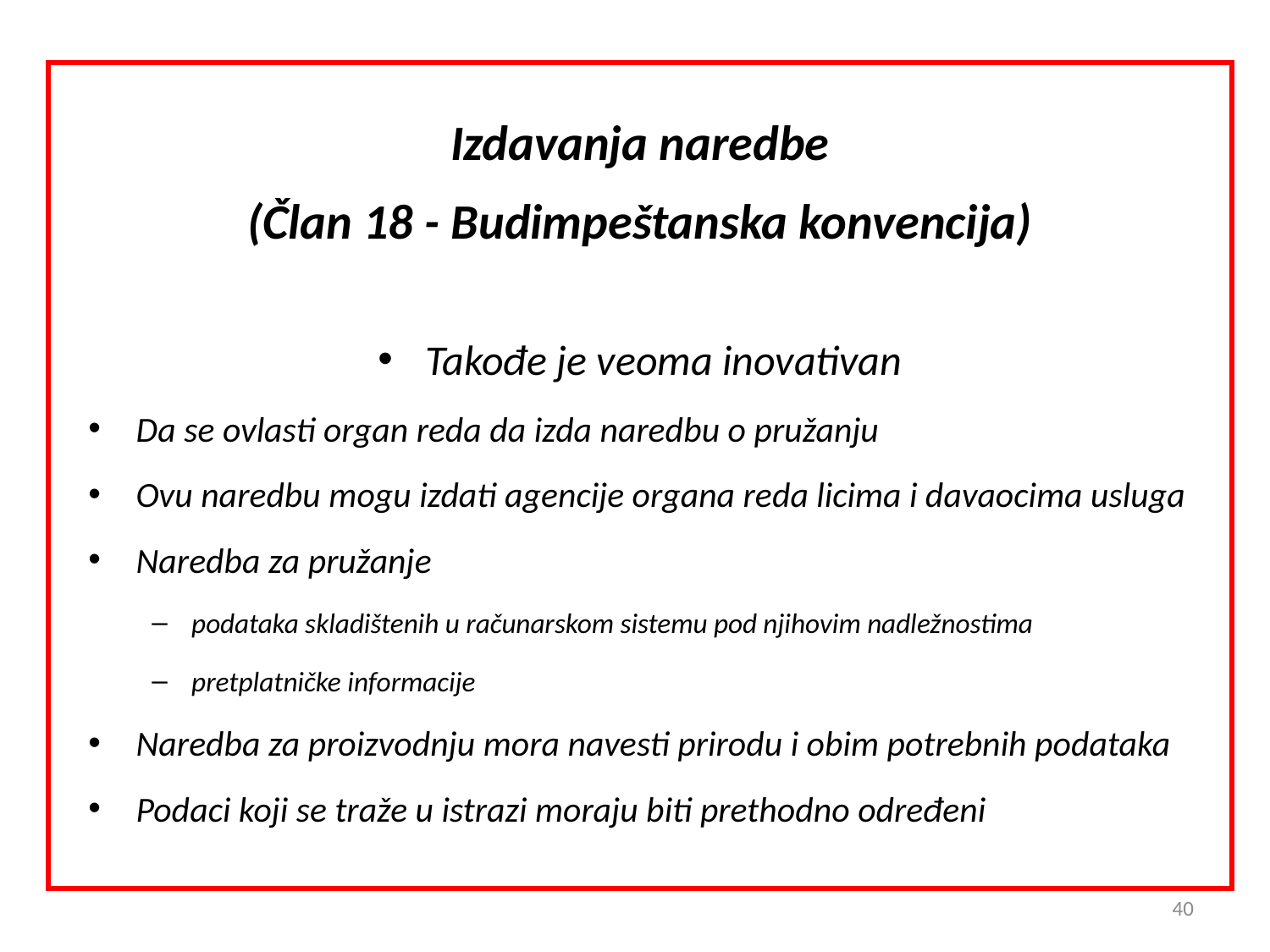

Izdavanja naredbe
(Član 18 - Budimpeštanska konvencija)

Takođe je veoma inovativan
Da se ovlasti organ reda da izda naredbu o pružanju
Ovu naredbu mogu izdati agencije organa reda licima i davaocima usluga
Naredba za pružanje
podataka skladištenih u računarskom sistemu pod njihovim nadležnostima
pretplatničke informacije
Naredba za proizvodnju mora navesti prirodu i obim potrebnih podataka
Podaci koji se traže u istrazi moraju biti prethodno određeni
40